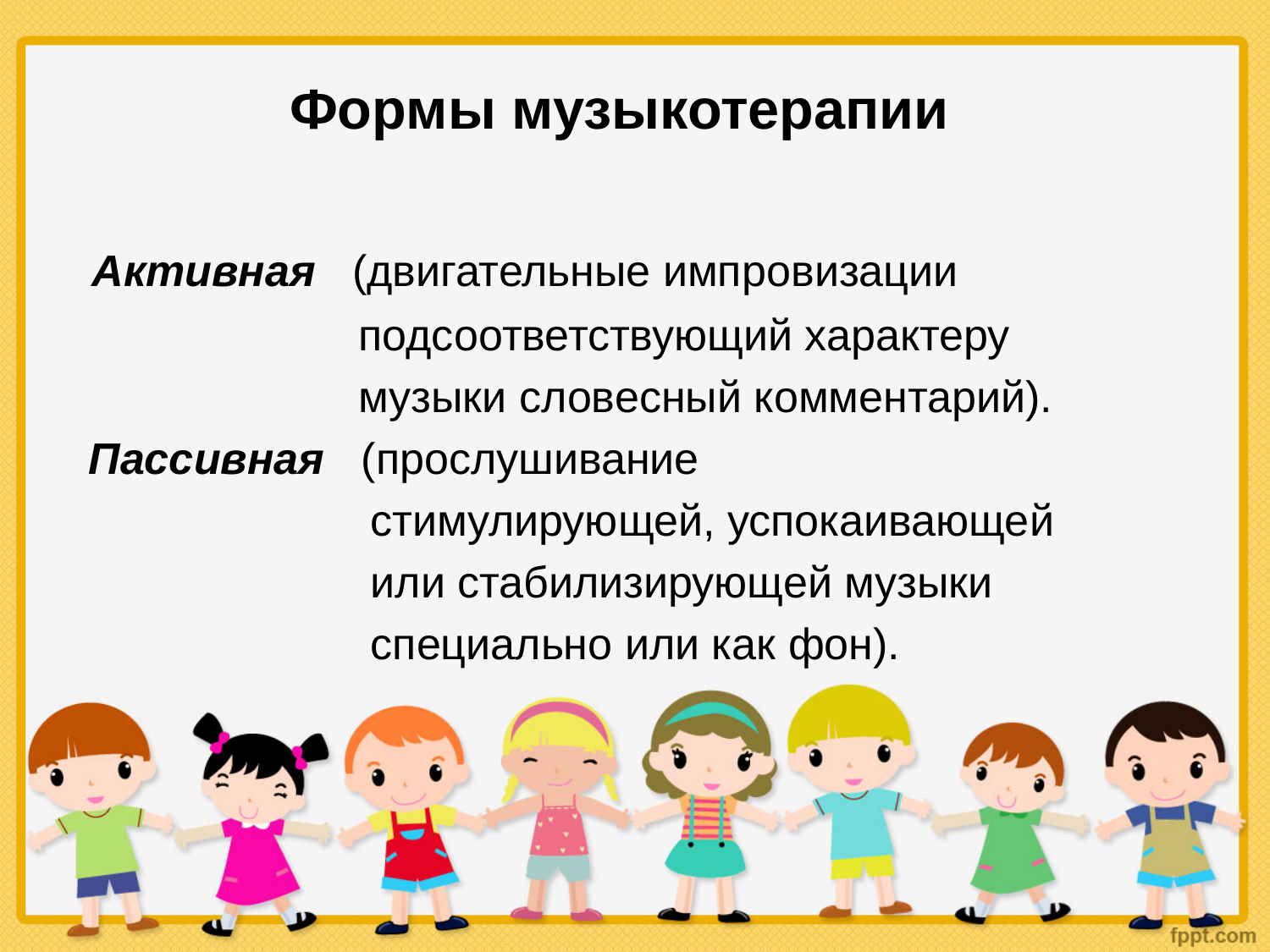

Формы музыкотерапии

 Активная   (двигательные импровизации
                       подсоответствующий характеру
                       музыки словесный комментарий).
 Пассивная   (прослушивание
                        стимулирующей, успокаивающей
                        или стабилизирующей музыки
                        специально или как фон).
Prezentacii.com